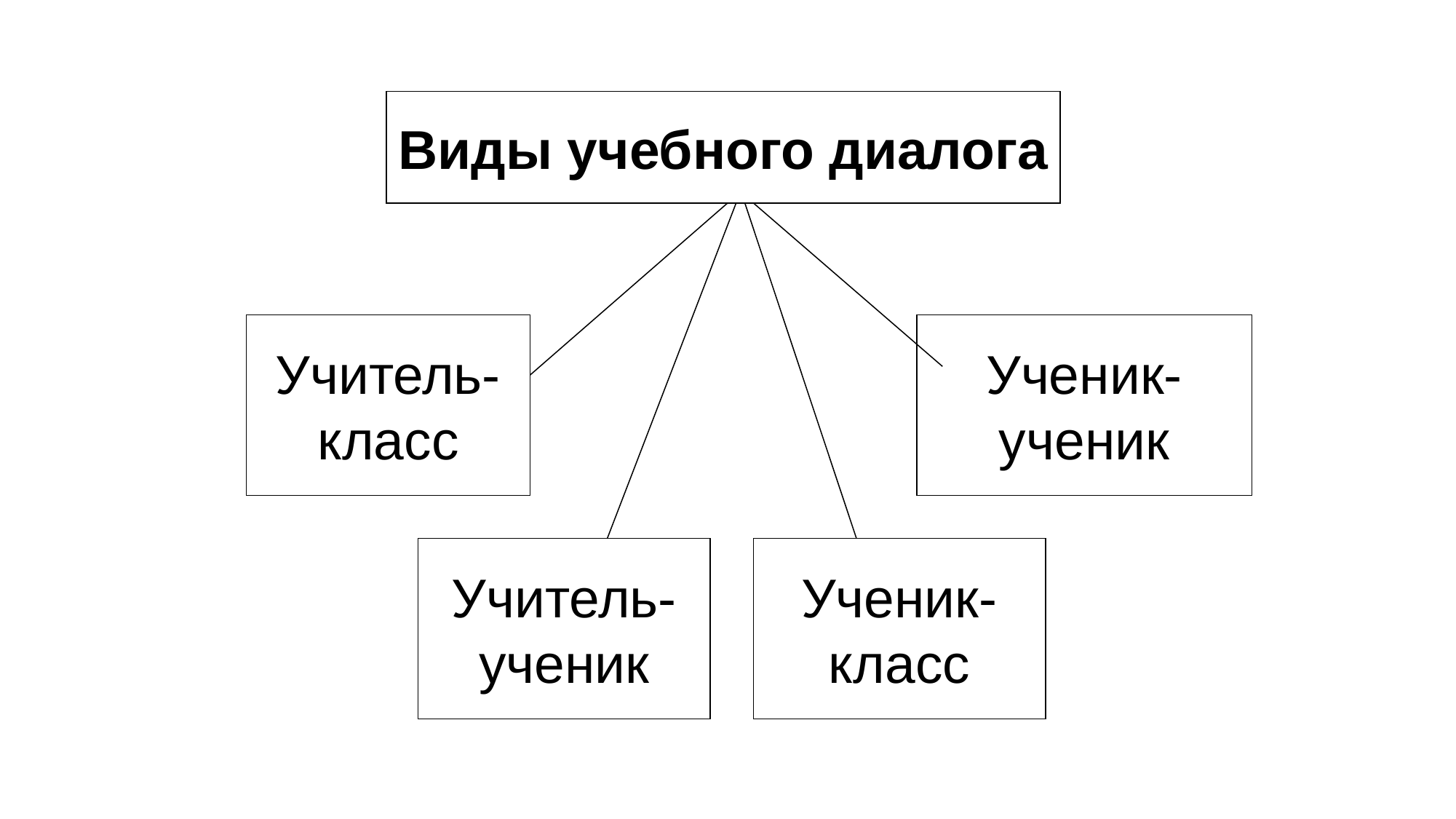

Виды учебного диалога

Учитель-
класс
Ученик-
ученик
Учитель-
ученик
Ученик-
класс